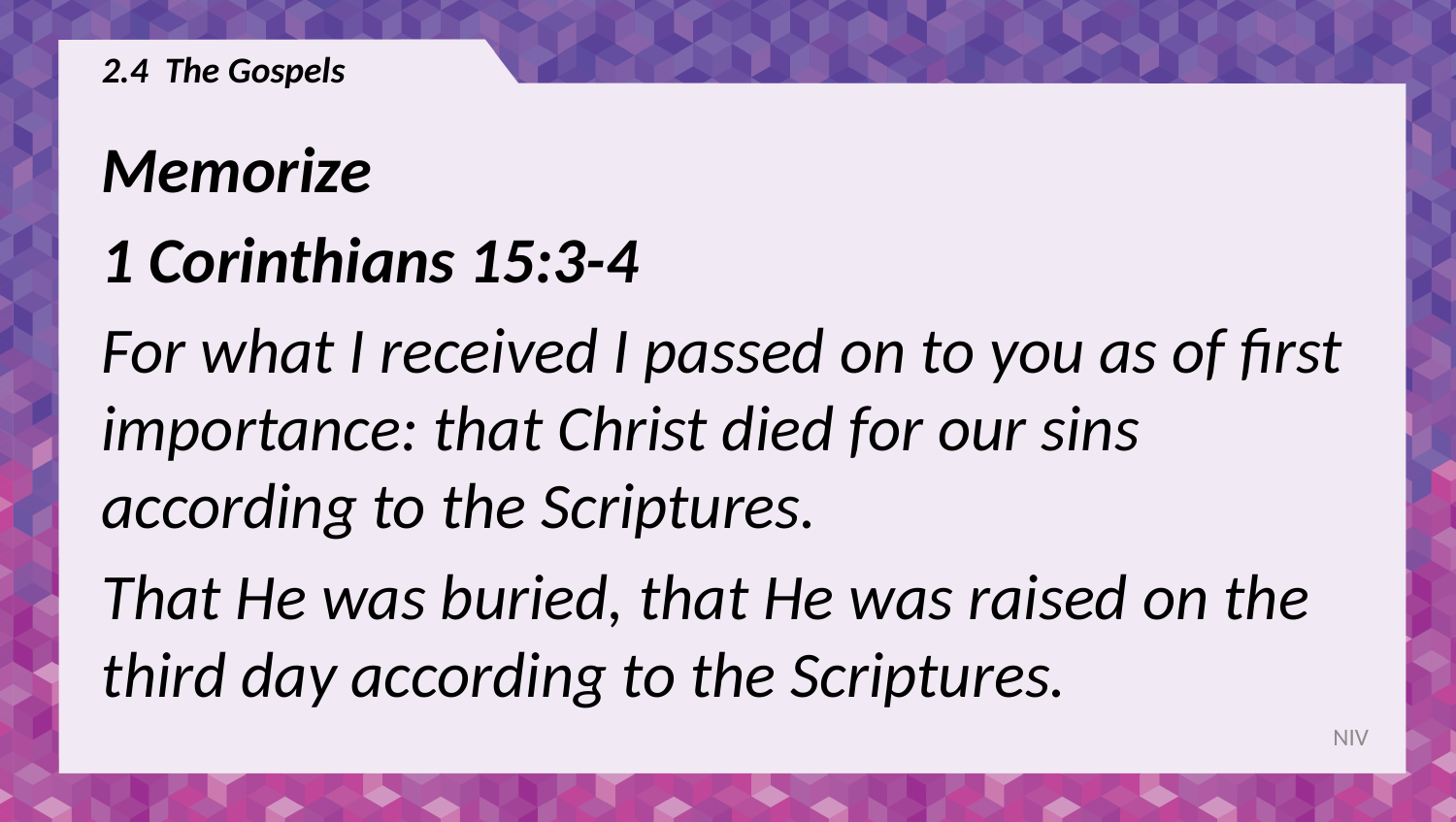

# 2.4  The Gospels
Memorize
1 Corinthians 15:3-4
For what I received I passed on to you as of first importance: that Christ died for our sins according to the Scriptures.
That He was buried, that He was raised on the third day according to the Scriptures.
NIV